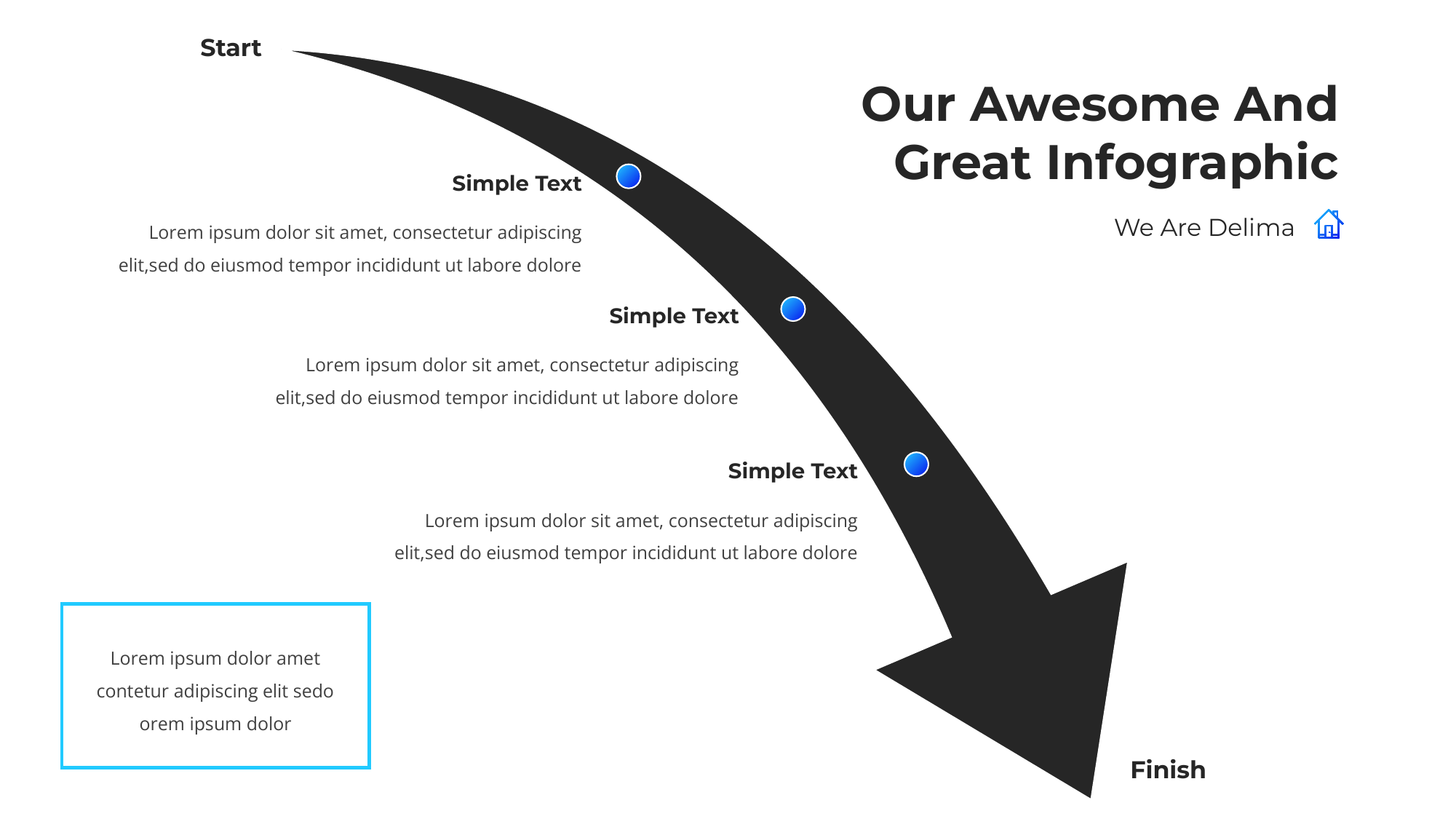

Start
Finish
Our Awesome And Great Infographic
We Are Delima

Simple Text
Lorem ipsum dolor sit amet, consectetur adipiscing elit,sed do eiusmod tempor incididunt ut labore dolore
Simple Text
Lorem ipsum dolor sit amet, consectetur adipiscing elit,sed do eiusmod tempor incididunt ut labore dolore
Simple Text
Lorem ipsum dolor sit amet, consectetur adipiscing elit,sed do eiusmod tempor incididunt ut labore dolore

Lorem ipsum dolor amet contetur adipiscing elit sedo orem ipsum dolor